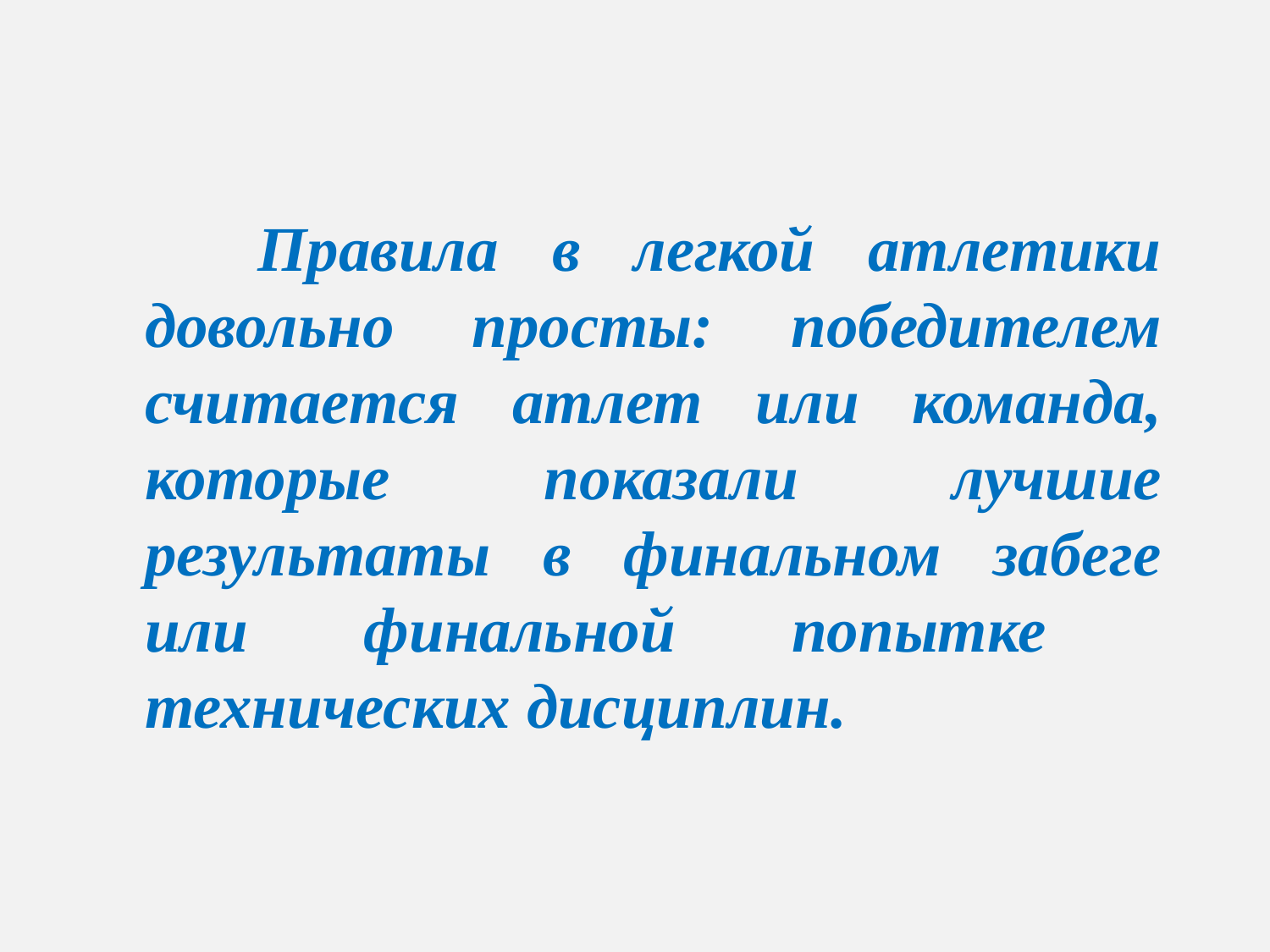

Правила в легкой атлетики довольно просты: победителем считается атлет или команда, которые показали лучшие результаты в финальном забеге или финальной попытке  технических дисциплин.